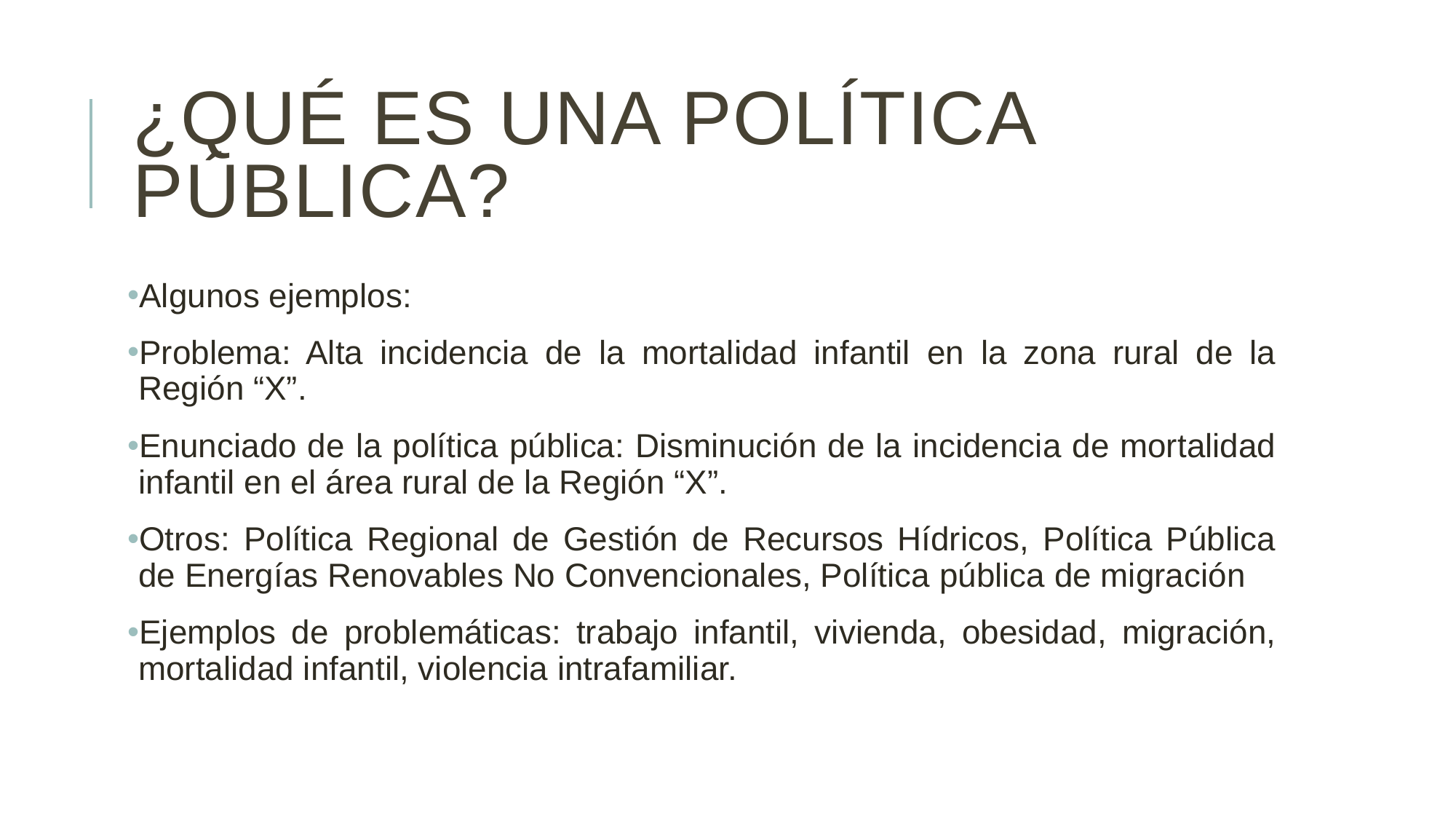

# ¿Qué es una política pública?
Algunos ejemplos:
Problema: Alta incidencia de la mortalidad infantil en la zona rural de la Región “X”.
Enunciado de la política pública: Disminución de la incidencia de mortalidad infantil en el área rural de la Región “X”.
Otros: Política Regional de Gestión de Recursos Hídricos, Política Pública de Energías Renovables No Convencionales, Política pública de migración
Ejemplos de problemáticas: trabajo infantil, vivienda, obesidad, migración, mortalidad infantil, violencia intrafamiliar.